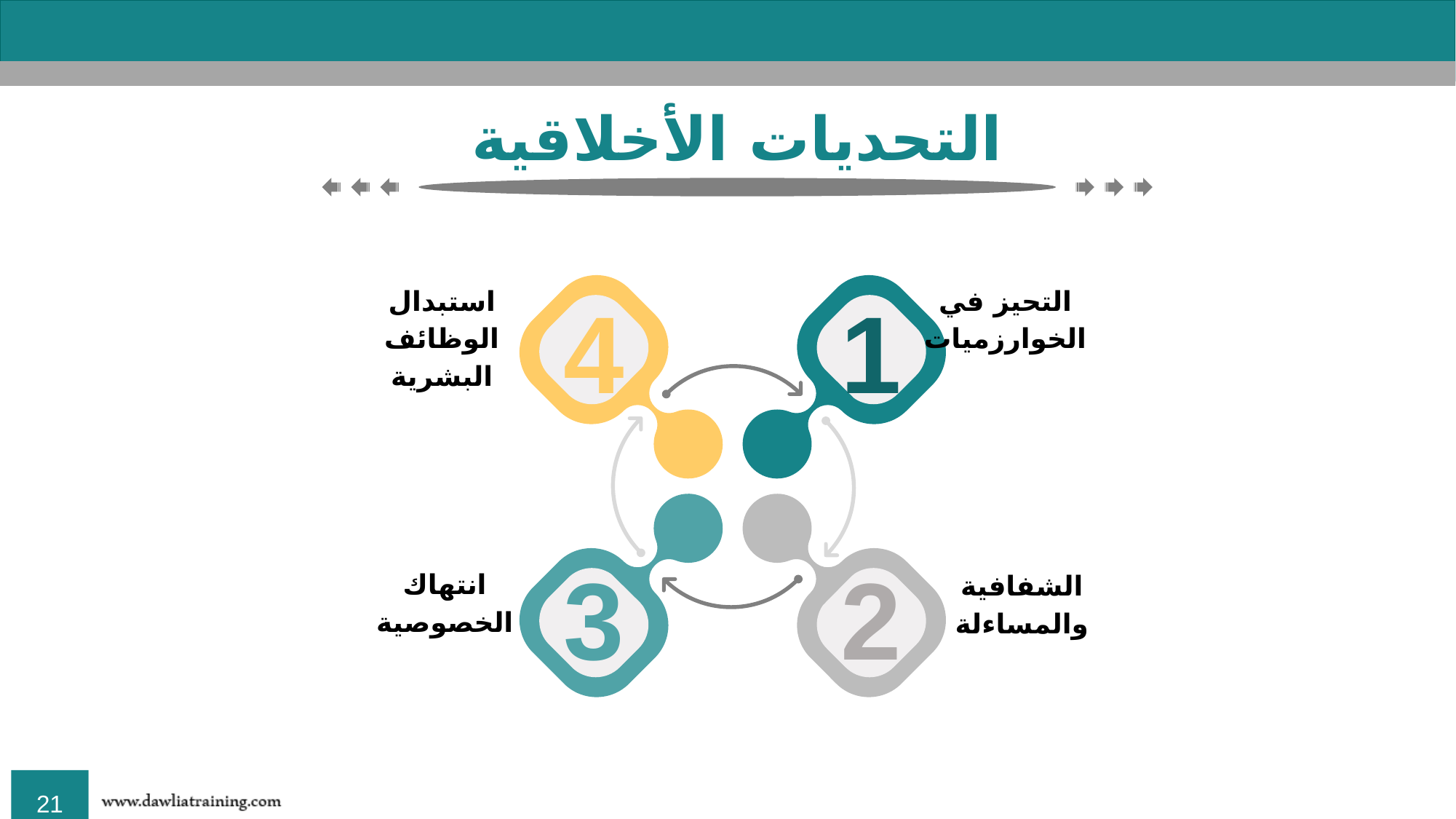

التحديات الأخلاقية

استبدال الوظائف البشرية

4

التحيز في الخوارزميات

1

3
انتهاك الخصوصية

2
الشفافية والمساءلة